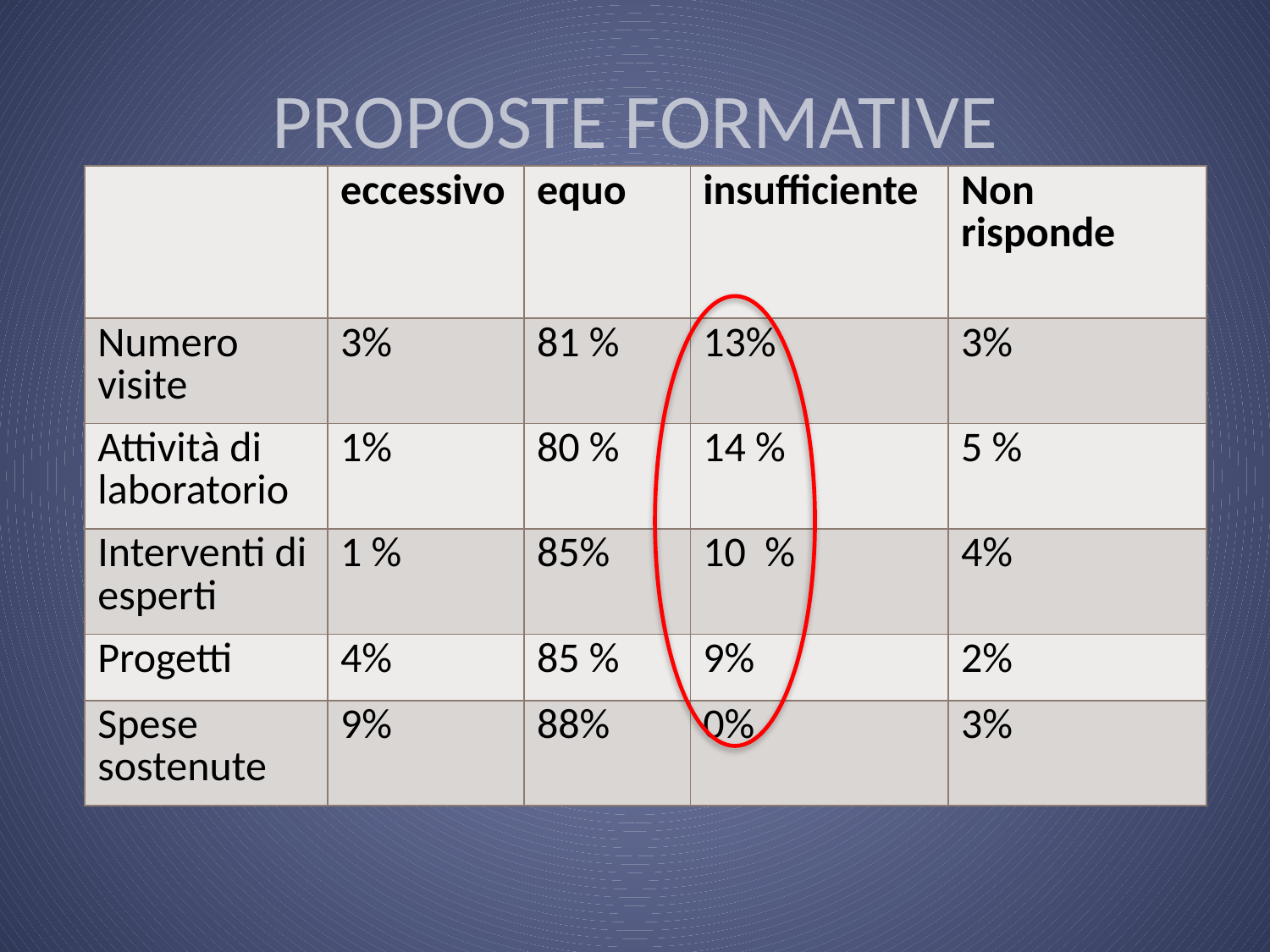

# PROPOSTE FORMATIVE
|  | eccessivo | equo | insufficiente | Non risponde |
| --- | --- | --- | --- | --- |
| Numero visite | 3% | 81 % | 13% | 3% |
| Attività di laboratorio | 1% | 80 % | 14 % | 5 % |
| Interventi di esperti | 1 % | 85% | 10 % | 4% |
| Progetti | 4% | 85 % | 9% | 2% |
| Spese sostenute | 9% | 88% | 0% | 3% |